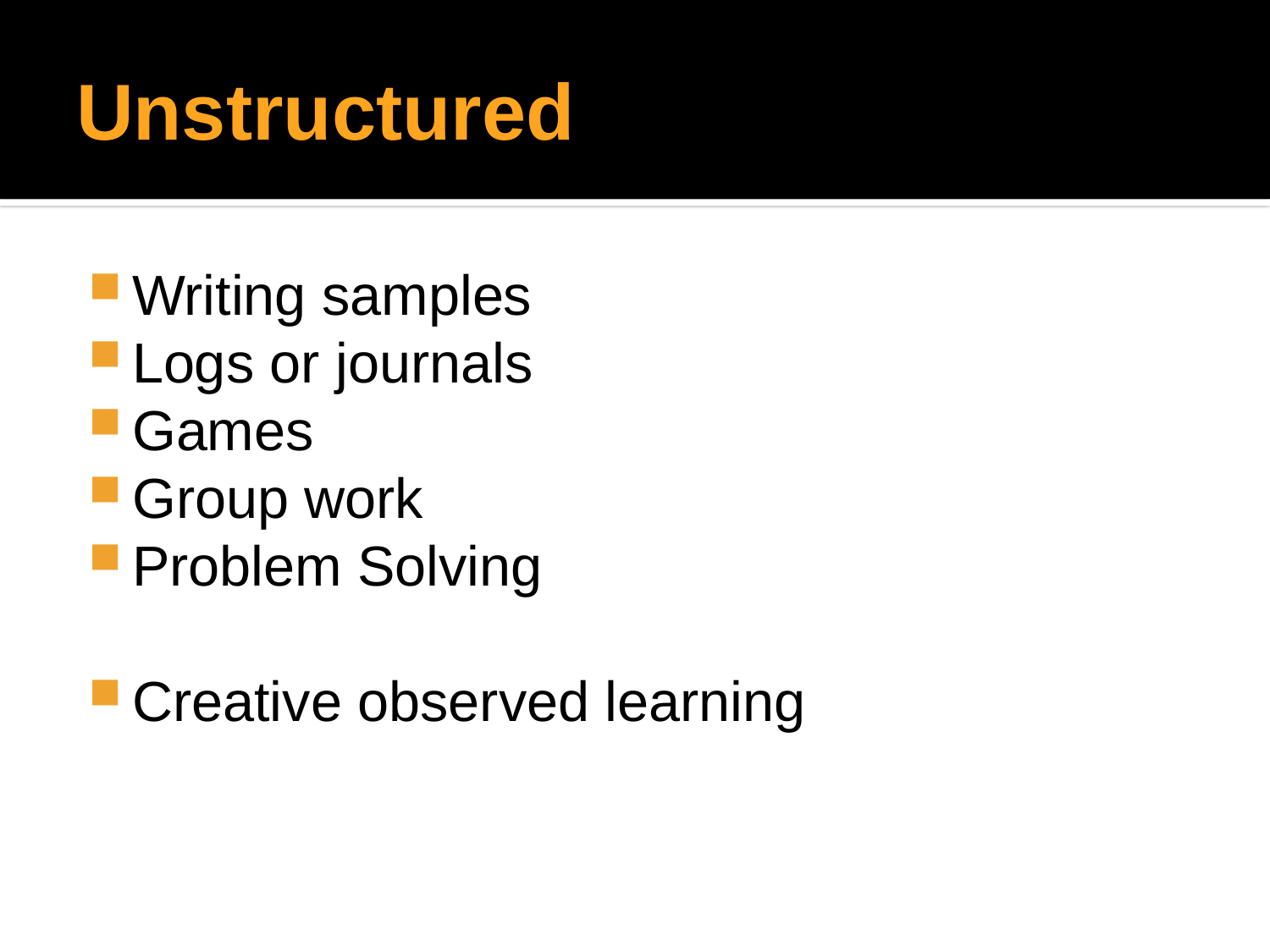

# Unstructured
Writing samples
Logs or journals
Games
Group work
Problem Solving

Creative observed learning